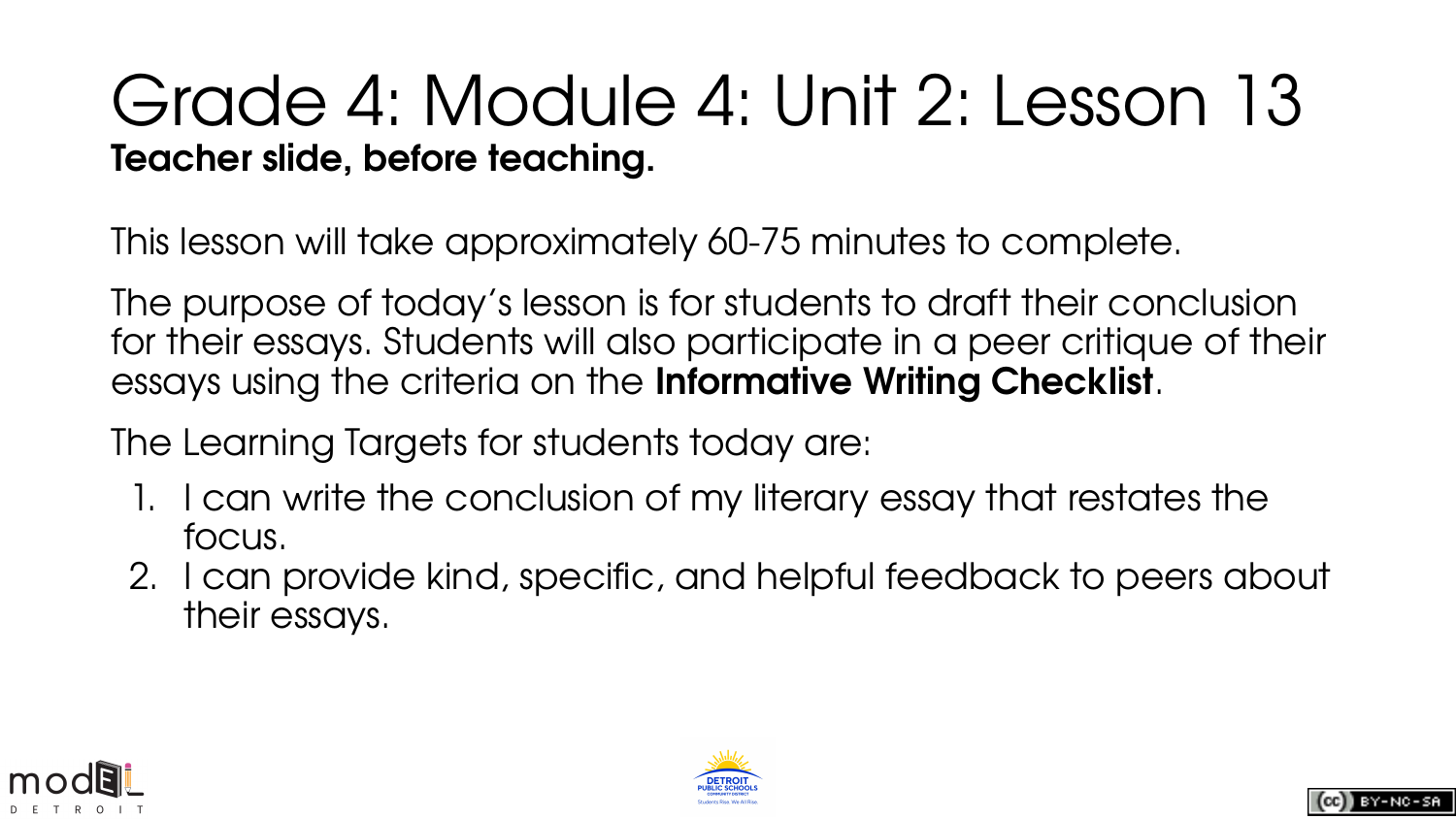

# Grade 4: Module 4: Unit 2: Lesson 13
Teacher slide, before teaching.
This lesson will take approximately 60-75 minutes to complete.

The purpose of today’s lesson is for students to draft their conclusion for their essays. Students will also participate in a peer critique of their essays using the criteria on the Informative Writing Checklist.

The Learning Targets for students today are:
I can write the conclusion of my literary essay that restates the focus.
I can provide kind, specific, and helpful feedback to peers about their essays.